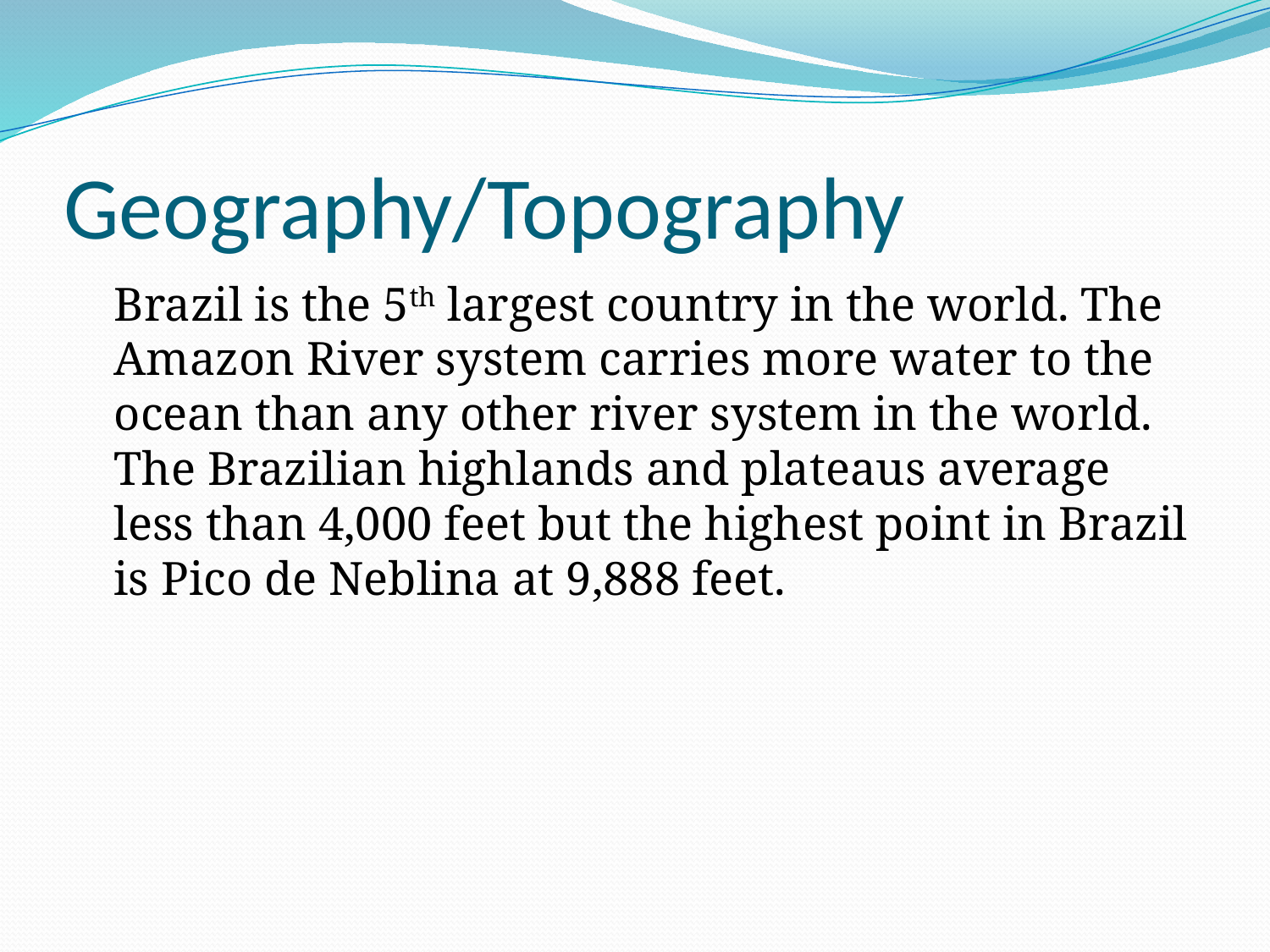

# Geography/Topography
	Brazil is the 5th largest country in the world. The Amazon River system carries more water to the ocean than any other river system in the world. The Brazilian highlands and plateaus average less than 4,000 feet but the highest point in Brazil is Pico de Neblina at 9,888 feet.